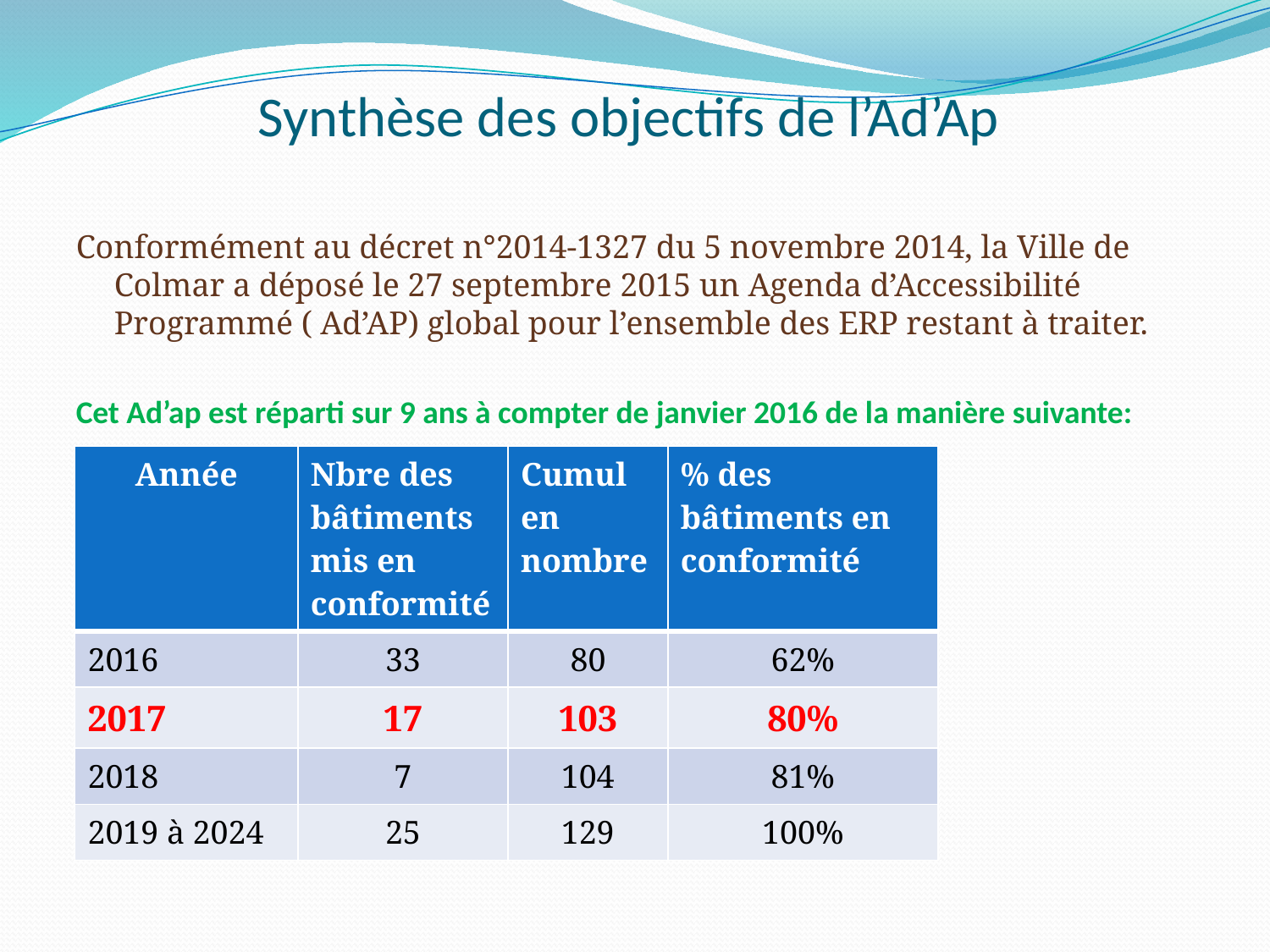

# Synthèse des objectifs de l’Ad’Ap

Conformément au décret n°2014-1327 du 5 novembre 2014, la Ville de Colmar a déposé le 27 septembre 2015 un Agenda d’Accessibilité Programmé ( Ad’AP) global pour l’ensemble des ERP restant à traiter.

Cet Ad’ap est réparti sur 9 ans à compter de janvier 2016 de la manière suivante:

| Année | Nbre des bâtiments mis en conformité | Cumul en nombre | % des bâtiments en conformité |
| --- | --- | --- | --- |
| 2016 | 33 | 80 | 62% |
| 2017 | 17 | 103 | 80% |
| 2018 | 7 | 104 | 81% |
| 2019 à 2024 | 25 | 129 | 100% |